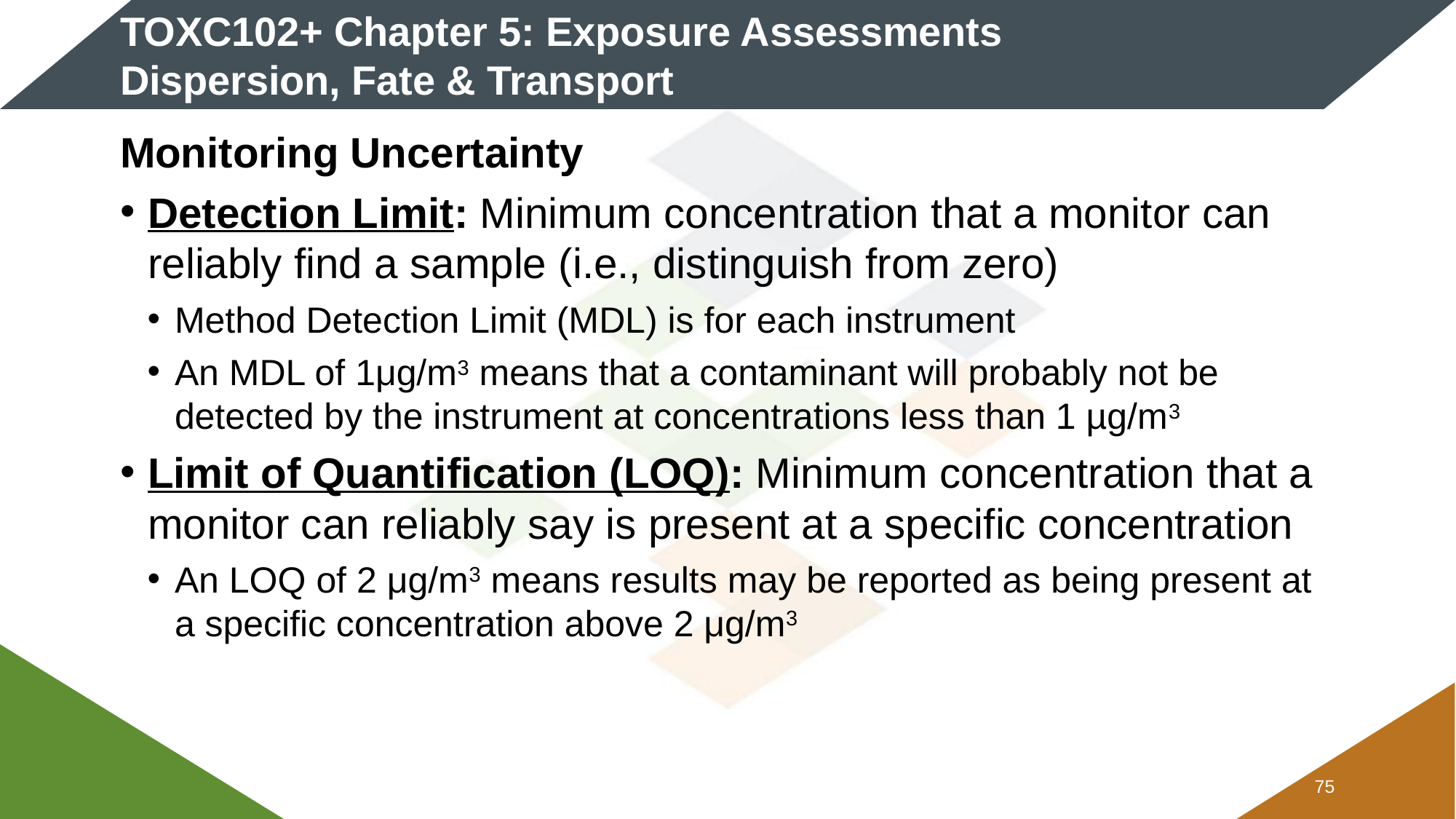

# TOXC102+ Chapter 5: Exposure Assessments Dispersion, Fate & Transport
Monitoring Uncertainty
Detection Limit: Minimum concentration that a monitor can reliably find a sample (i.e., distinguish from zero)
Method Detection Limit (MDL) is for each instrument
An MDL of 1μg/m3 means that a contaminant will probably not be detected by the instrument at concentrations less than 1 µg/m3
Limit of Quantification (LOQ): Minimum concentration that a monitor can reliably say is present at a specific concentration
An LOQ of 2 μg/m3 means results may be reported as being present at a specific concentration above 2 μg/m3
75